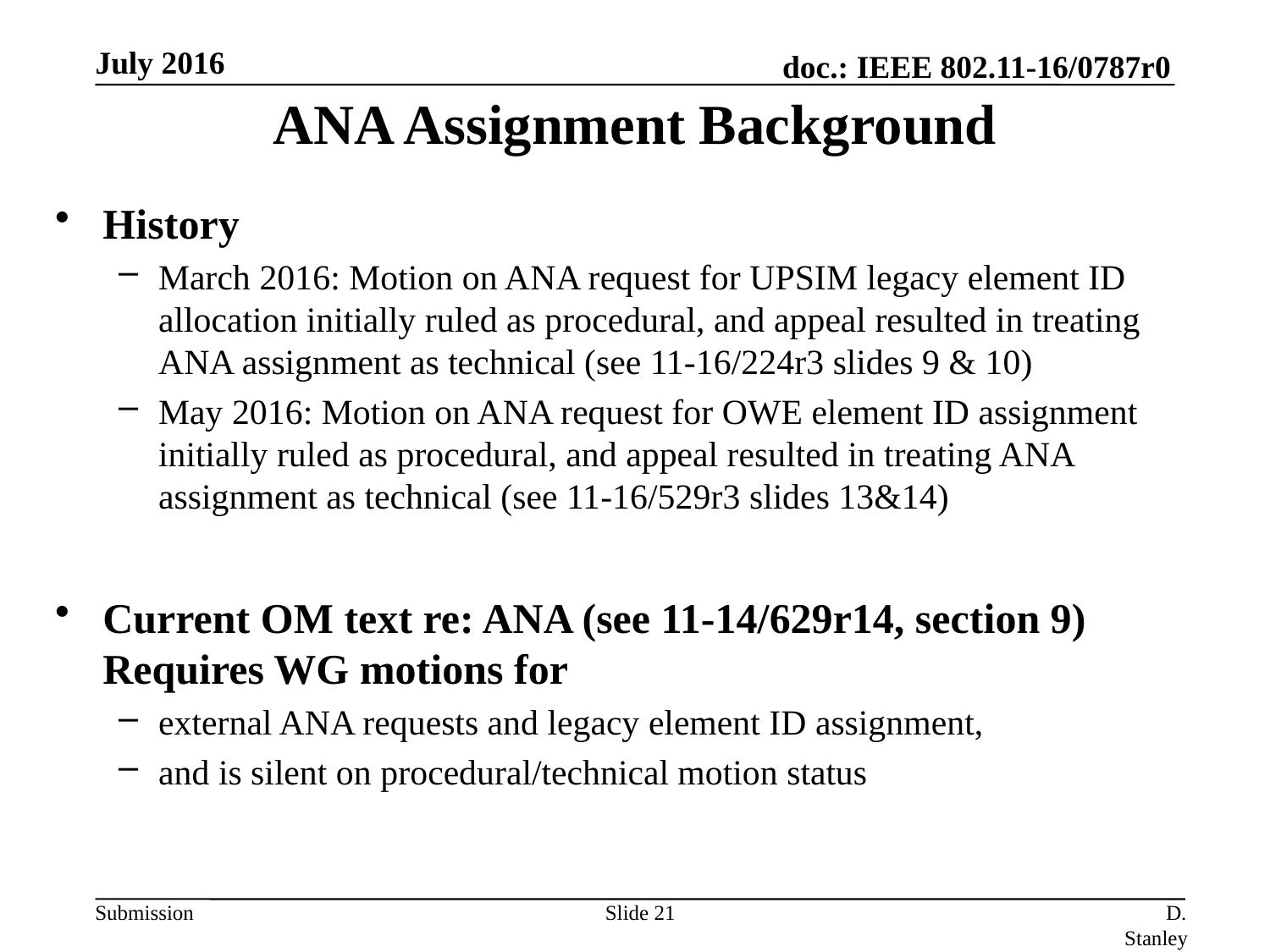

July 2016
# ANA Assignment Background
History
March 2016: Motion on ANA request for UPSIM legacy element ID allocation initially ruled as procedural, and appeal resulted in treating ANA assignment as technical (see 11-16/224r3 slides 9 & 10)
May 2016: Motion on ANA request for OWE element ID assignment initially ruled as procedural, and appeal resulted in treating ANA assignment as technical (see 11-16/529r3 slides 13&14)

Current OM text re: ANA (see 11-14/629r14, section 9) Requires WG motions for
external ANA requests and legacy element ID assignment,
and is silent on procedural/technical motion status

Slide 21
D. Stanley, HP Enterprise